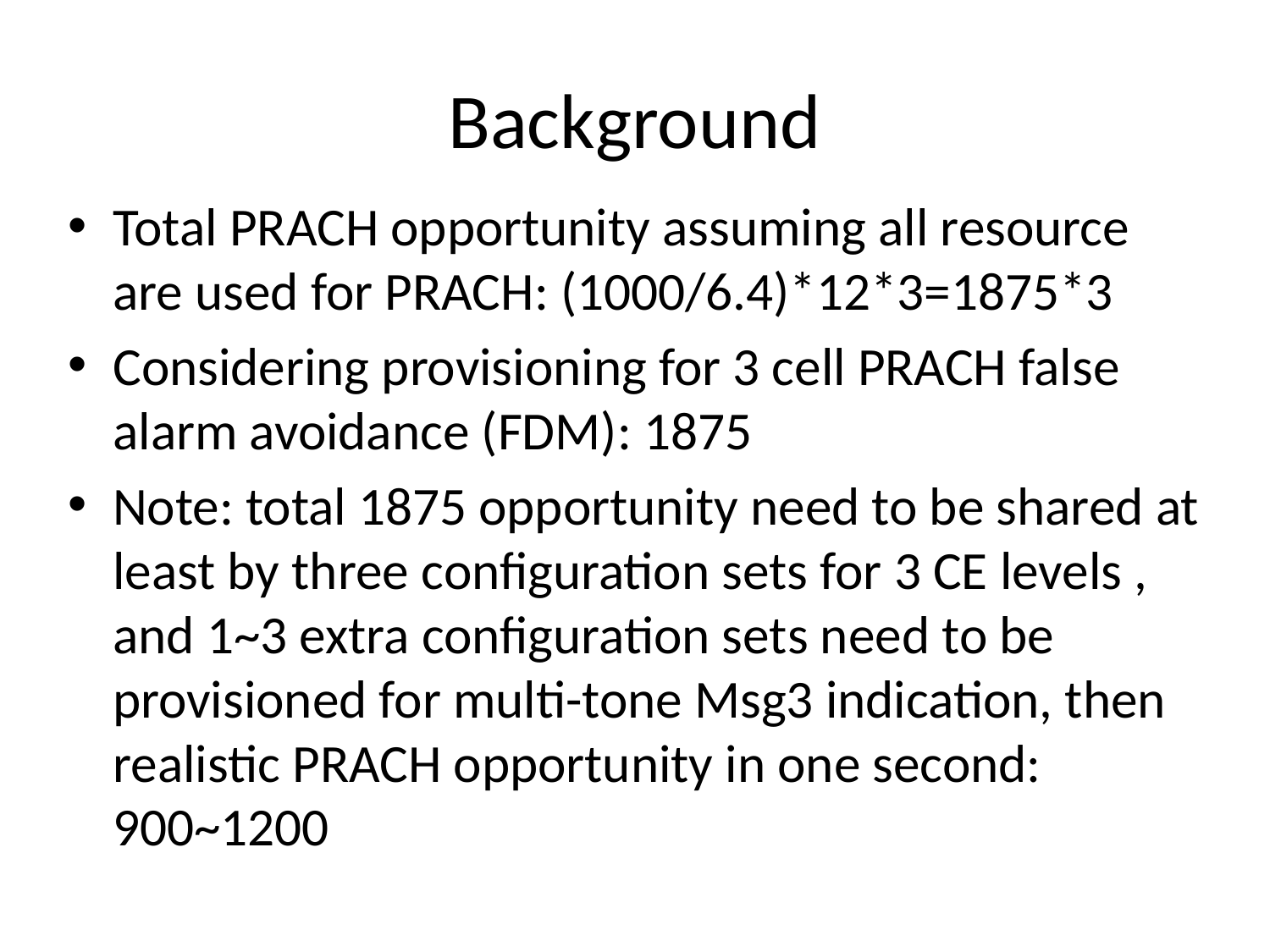

# Background
Total PRACH opportunity assuming all resource are used for PRACH: (1000/6.4)*12*3=1875*3
Considering provisioning for 3 cell PRACH false alarm avoidance (FDM): 1875
Note: total 1875 opportunity need to be shared at least by three configuration sets for 3 CE levels , and 1~3 extra configuration sets need to be provisioned for multi-tone Msg3 indication, then realistic PRACH opportunity in one second: 900~1200